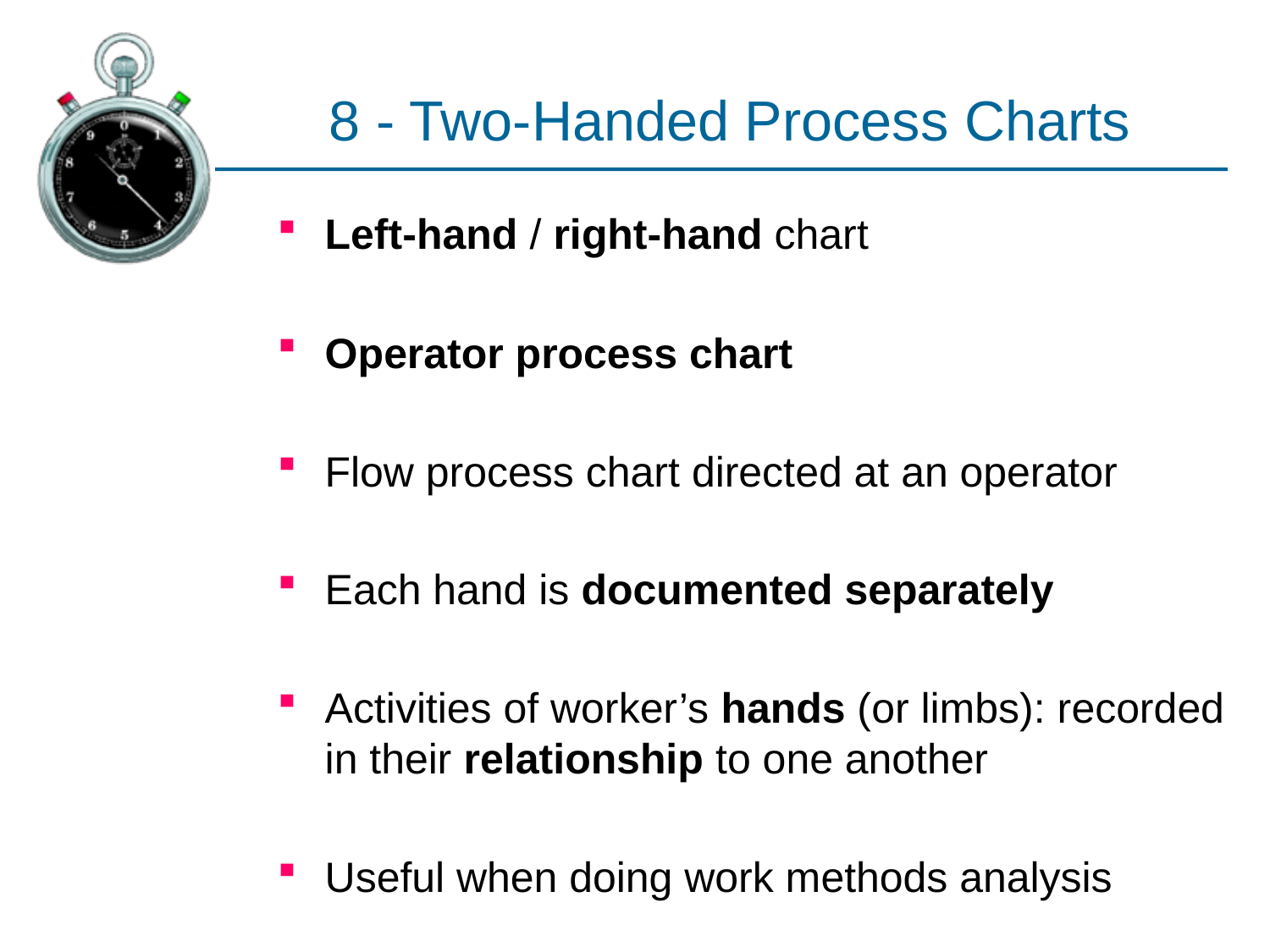

# 8 - Two-Handed Process Charts
Left-hand / right-hand chart

Operator process chart

Flow process chart directed at an operator

Each hand is documented separately

Activities of worker’s hands (or limbs): recorded in their relationship to one another

Useful when doing work methods analysis